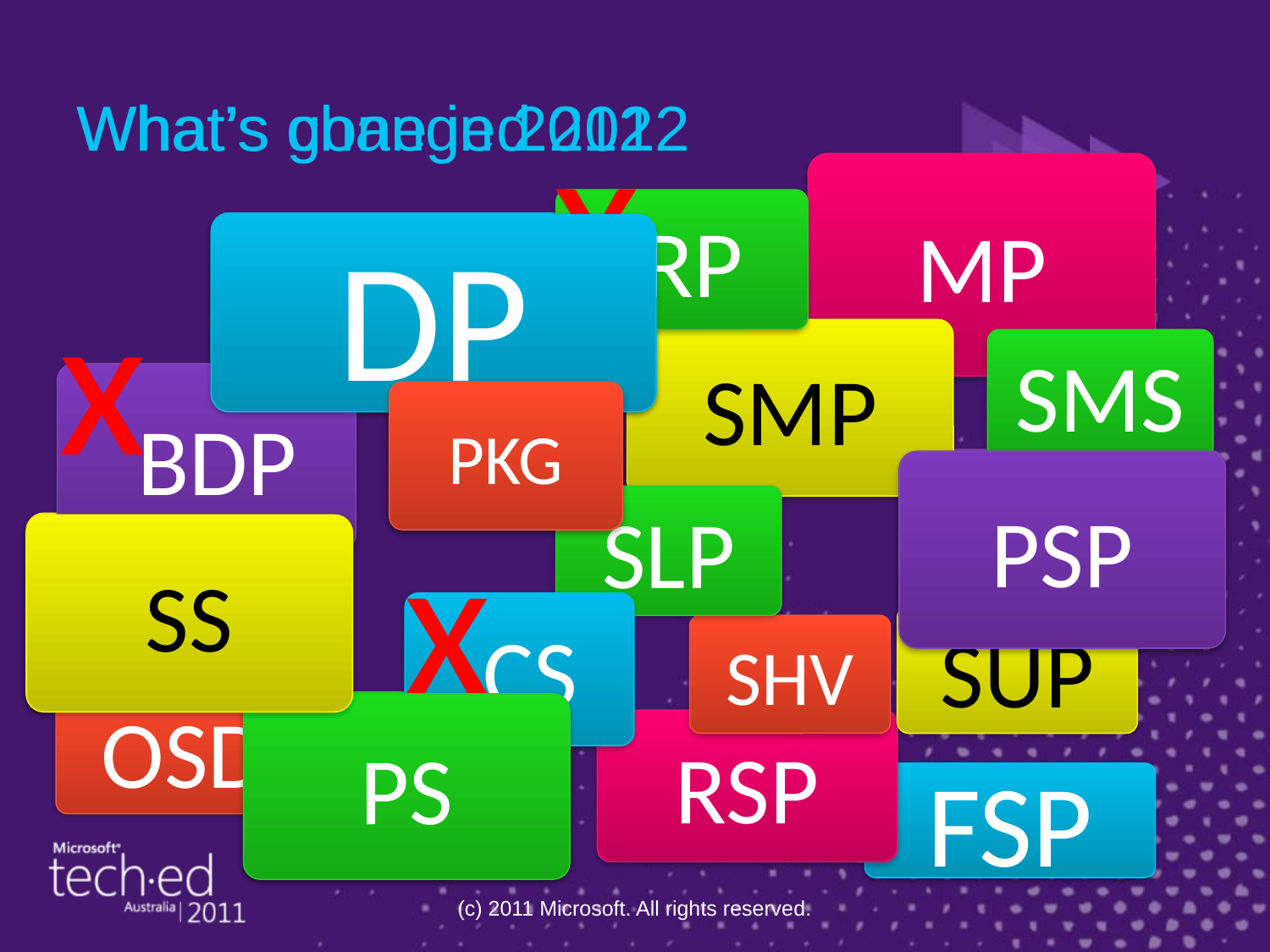

# What’s gone in 2012
What’s changed 2012
x
MP
 RP
DP
DP
x
SMP
SMS
 BDP
PKG
PKG
PSP
PSP
SLP
x
SS
SS
 CS
SUP
SHV
OSD
PS
PS
RSP
FSP
(c) 2011 Microsoft. All rights reserved.